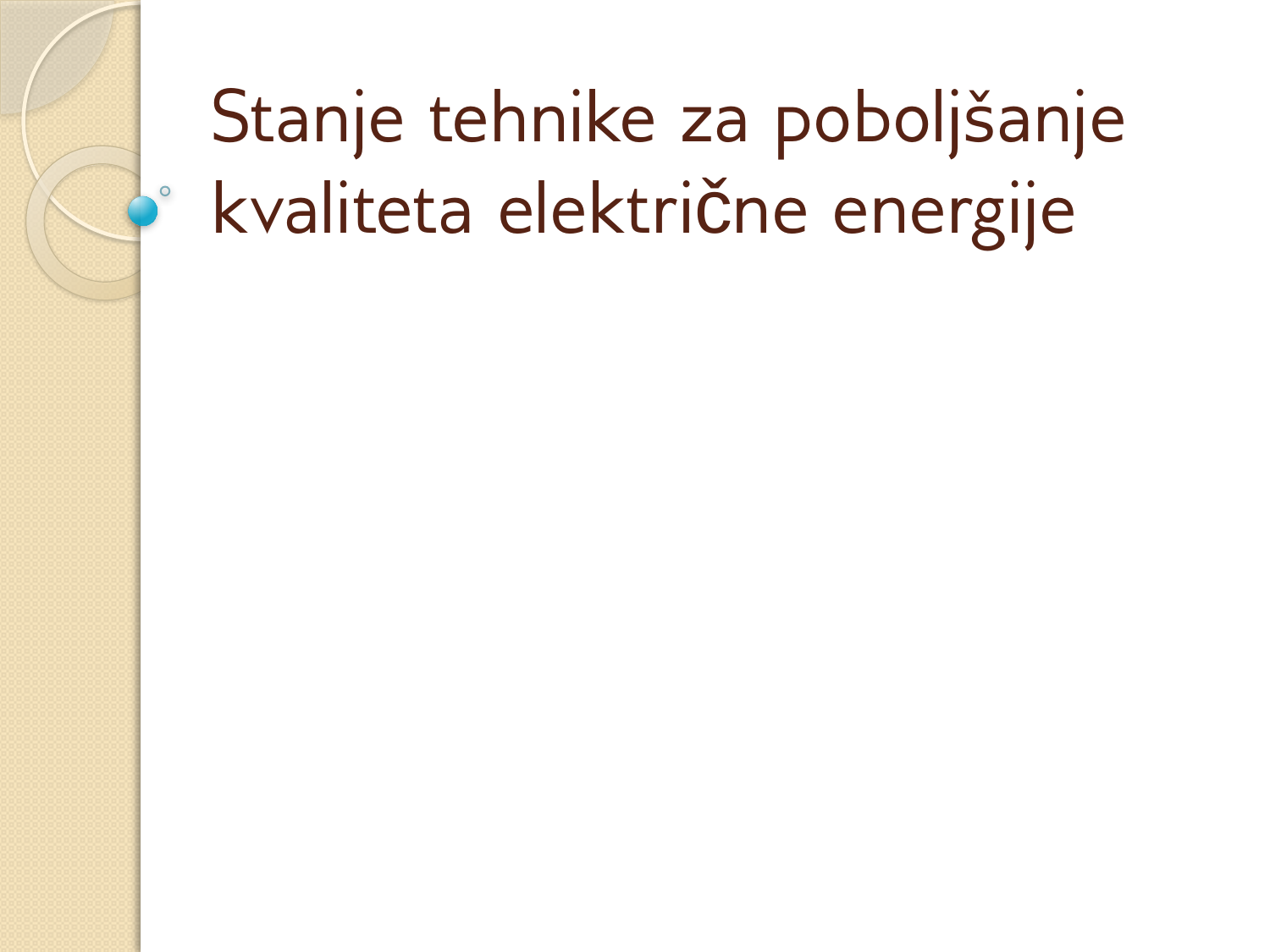

# Stanje tehnike za poboljšanje kvaliteta električne energije